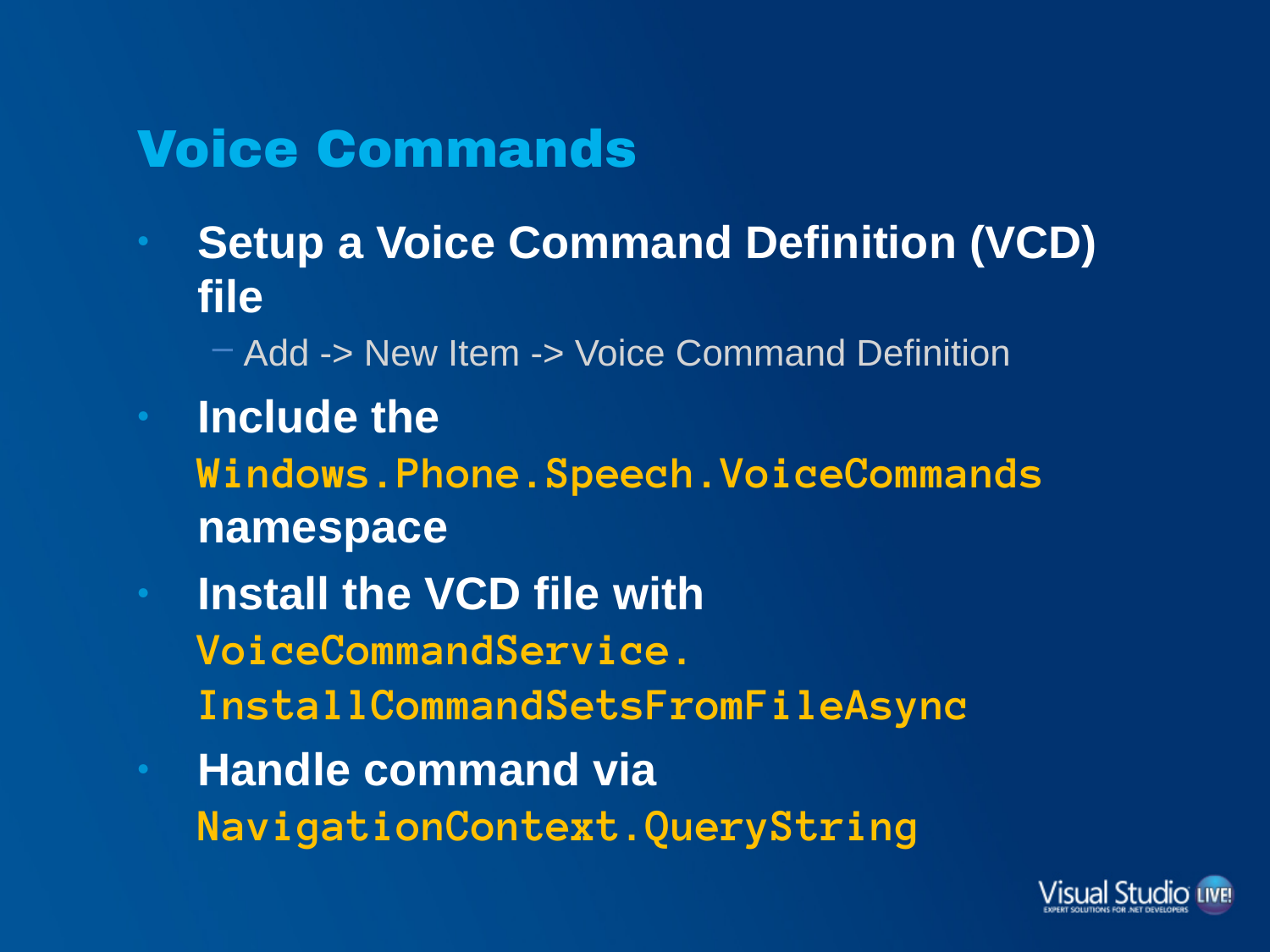

# Voice Commands
Setup a Voice Command Definition (VCD) file
Add -> New Item -> Voice Command Definition
Include the Windows.Phone.Speech.VoiceCommands namespace
Install the VCD file with VoiceCommandService.
InstallCommandSetsFromFileAsync
Handle command via NavigationContext.QueryString